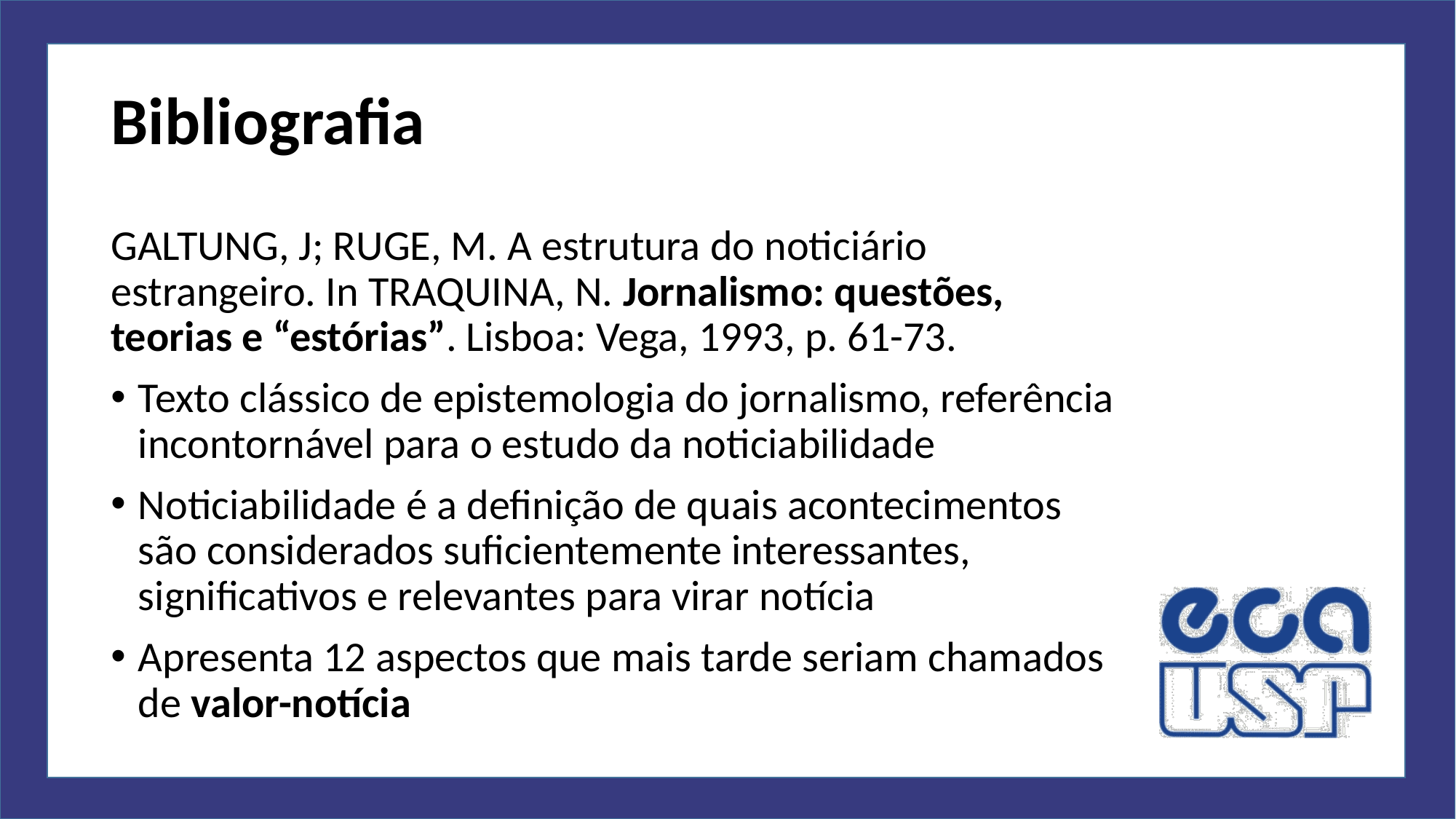

# Bibliografia
GALTUNG, J; RUGE, M. A estrutura do noticiário estrangeiro. In TRAQUINA, N. Jornalismo: questões, teorias e “estórias”. Lisboa: Vega, 1993, p. 61-73.
Texto clássico de epistemologia do jornalismo, referência incontornável para o estudo da noticiabilidade
Noticiabilidade é a definição de quais acontecimentos são considerados suficientemente interessantes, significativos e relevantes para virar notícia
Apresenta 12 aspectos que mais tarde seriam chamados de valor-notícia